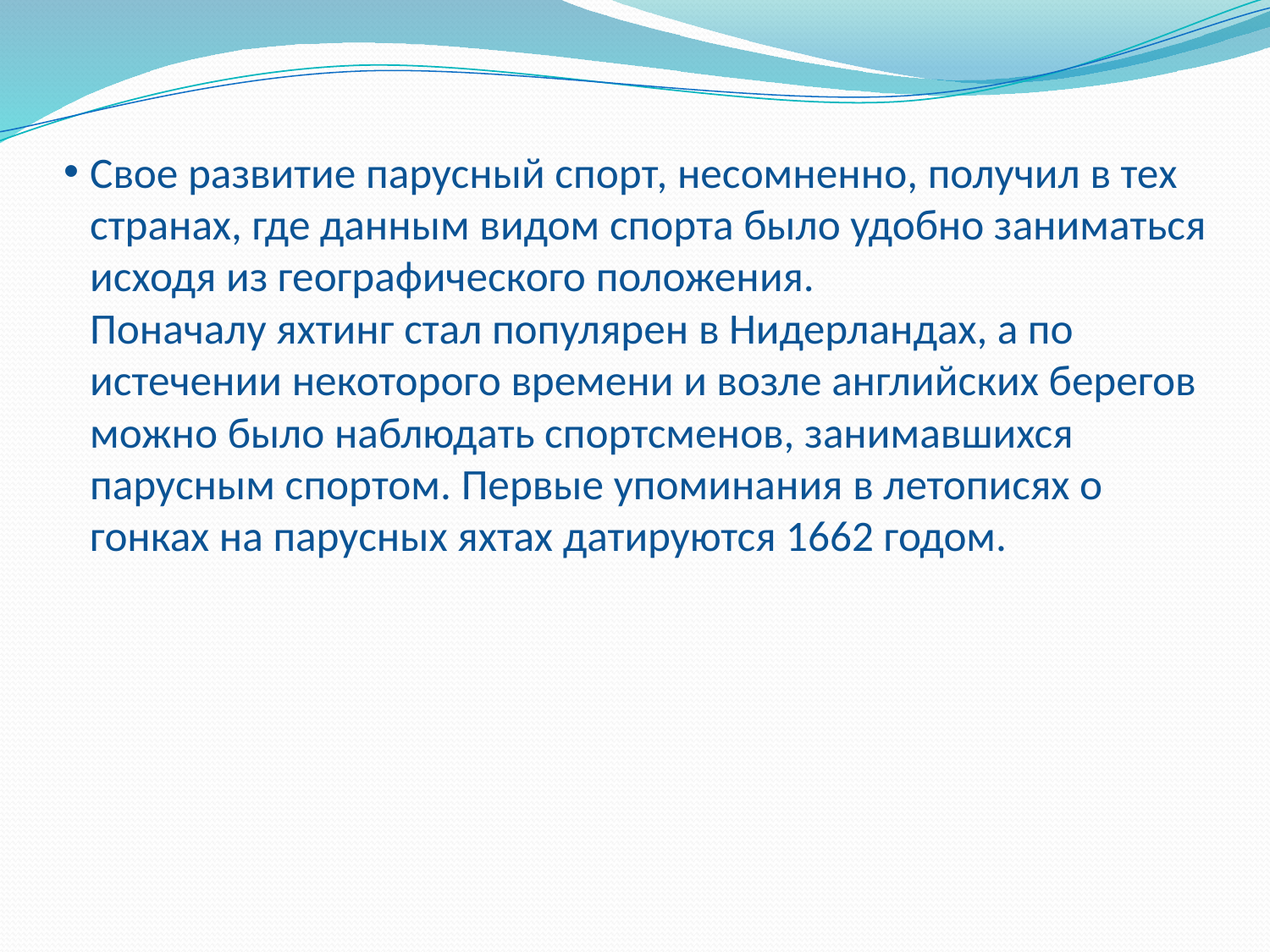

# Свое развитие парусный спорт, несомненно, получил в тех странах, где данным видом спорта было удобно заниматься исходя из географического положения. Поначалу яхтинг стал популярен в Нидерландах, а по истечении некоторого времени и возле английских берегов можно было наблюдать спортсменов, занимавшихся парусным спортом. Первые упоминания в летописях о гонках на парусных яхтах датируются 1662 годом.